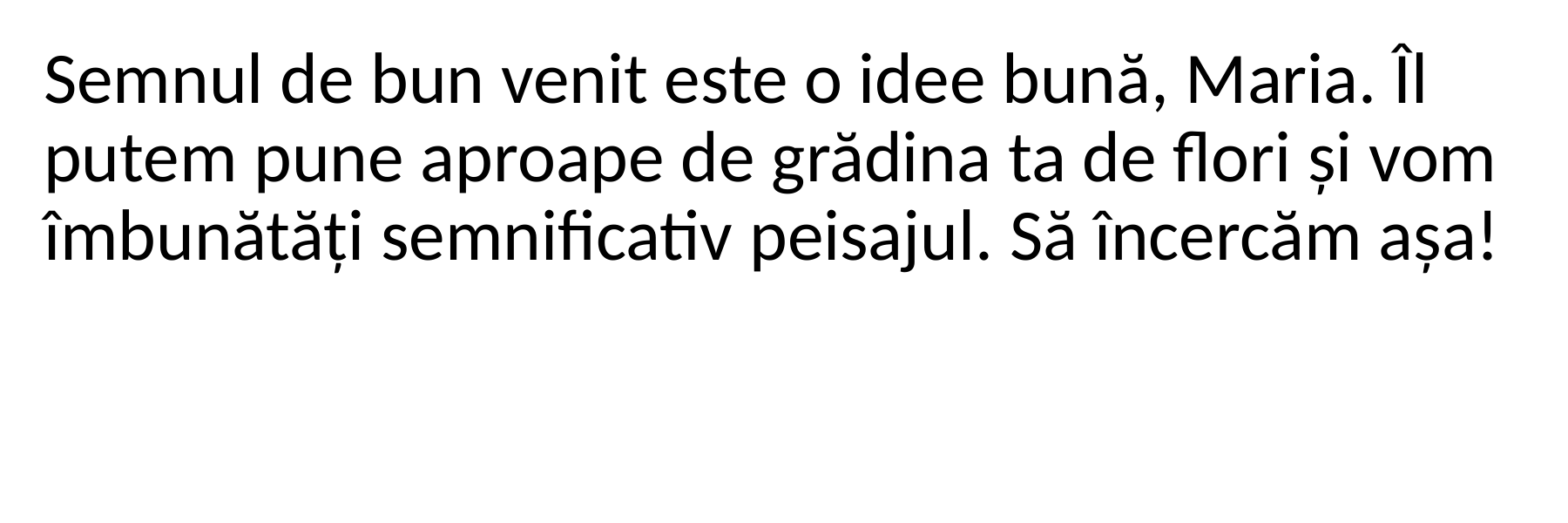

Semnul de bun venit este o idee bună, Maria. Îl putem pune aproape de grădina ta de flori și vom îmbunătăți semnificativ peisajul. Să încercăm așa!